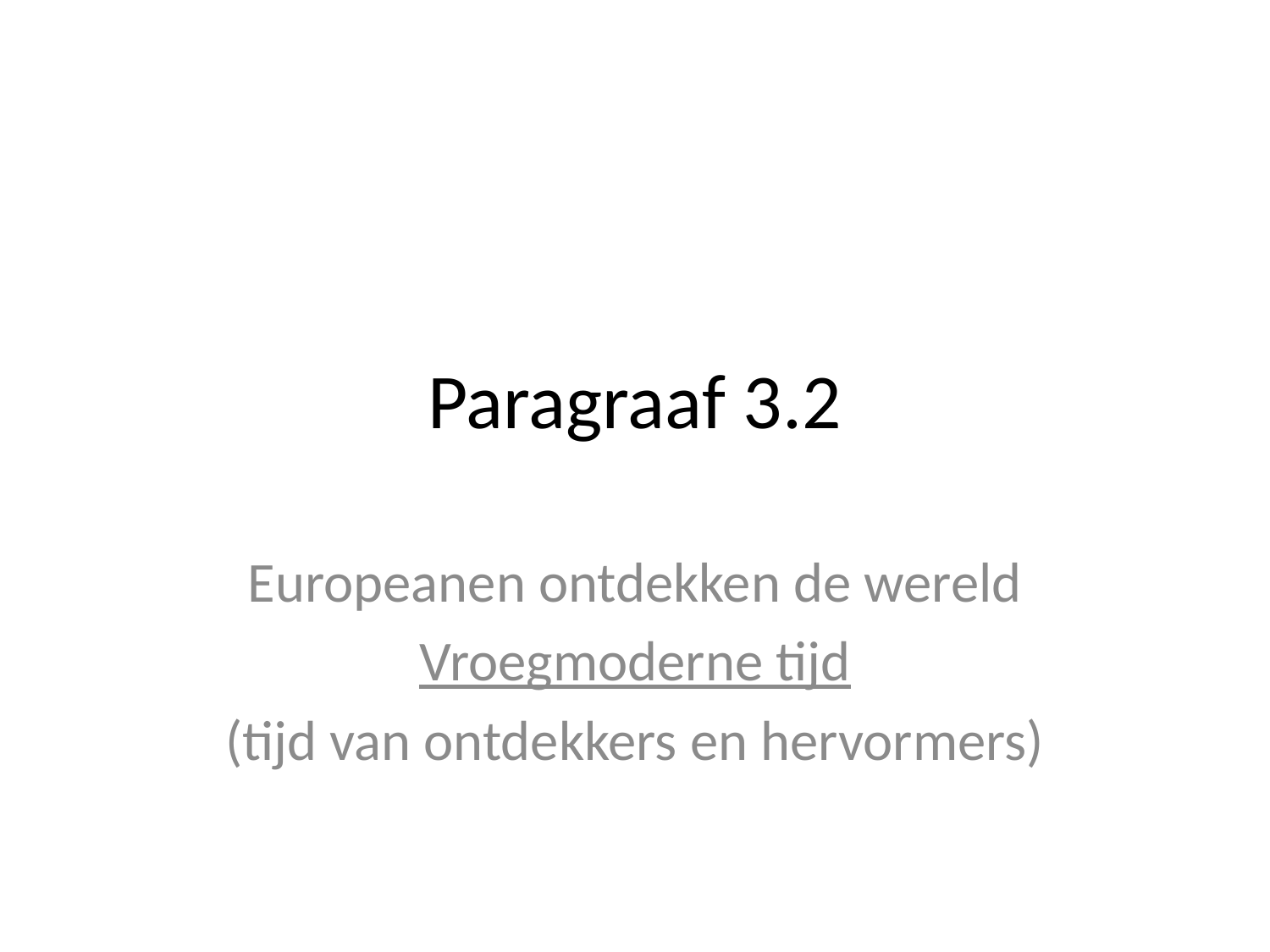

# Paragraaf 3.2
Europeanen ontdekken de wereld
Vroegmoderne tijd
(tijd van ontdekkers en hervormers)